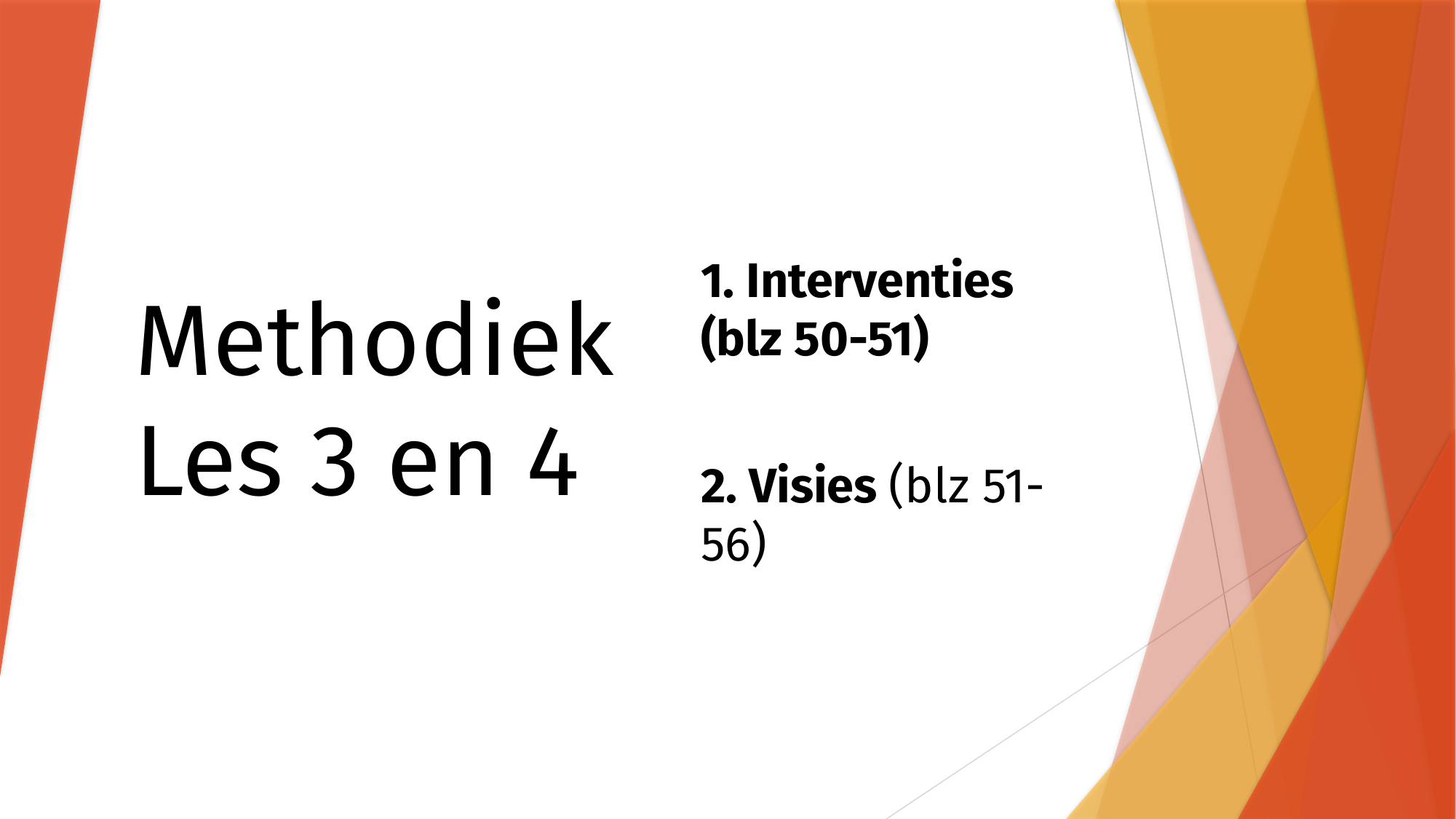

# Methodiek Les 3 en 4
1. Interventies (blz 50-51)

2. Visies (blz 51-56)